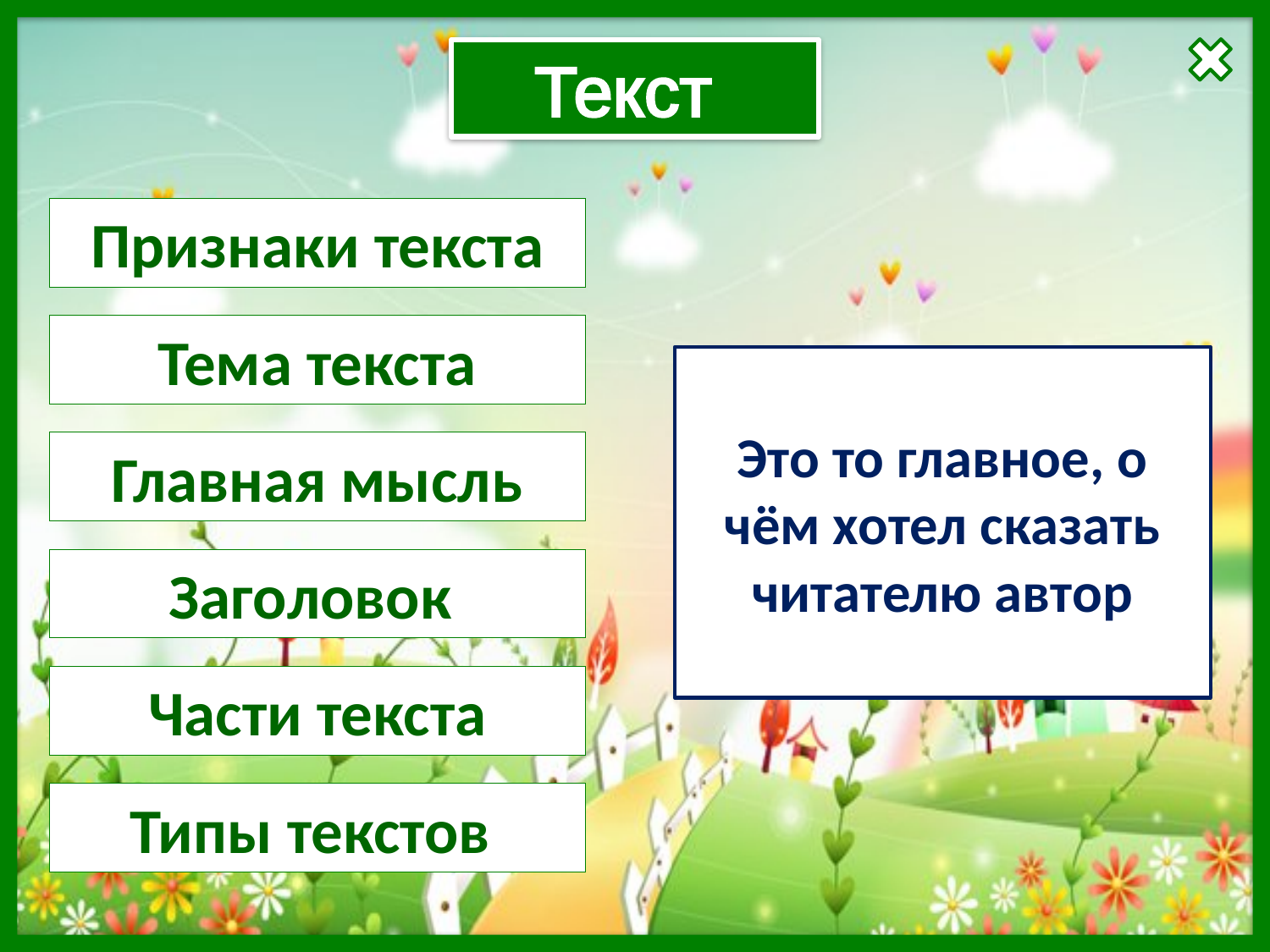

Текст
Признаки текста
Тема текста

Это то главное, о чём хотел сказать читателю автор

Главная мысль
Заголовок
Части текста
Типы текстов